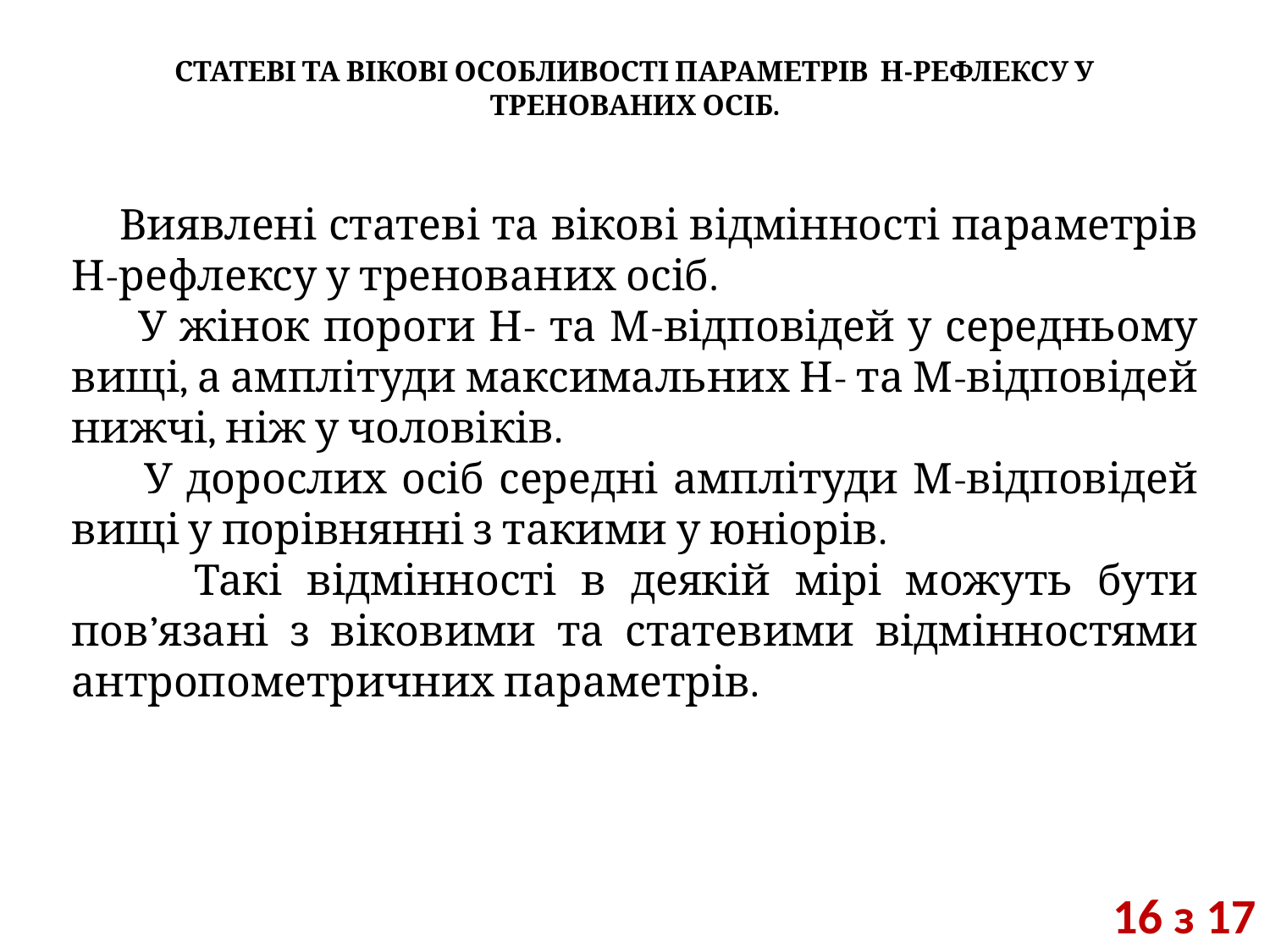

# СТАТЕВІ ТА ВІКОВІ ОСОБЛИВОСТІ ПАРАМЕТРІВ  Н-РЕФЛЕКСУ У ТРЕНОВАНИХ ОСІБ.
    Виявлені статеві та вікові відмінності параметрів Н-рефлексу у тренованих осіб.
     У жінок пороги Н- та М-відповідей у середньому вищі, а амплітуди максимальних Н- та М-відповідей нижчі, ніж у чоловіків.
     У дорослих осіб середні амплітуди М-відповідей вищі у порівнянні з такими у юніорів.
     Такі відмінності в деякій мірі можуть бути пов’язані з віковими та статевими відмінностями антропометричних параметрів.

16 з 17